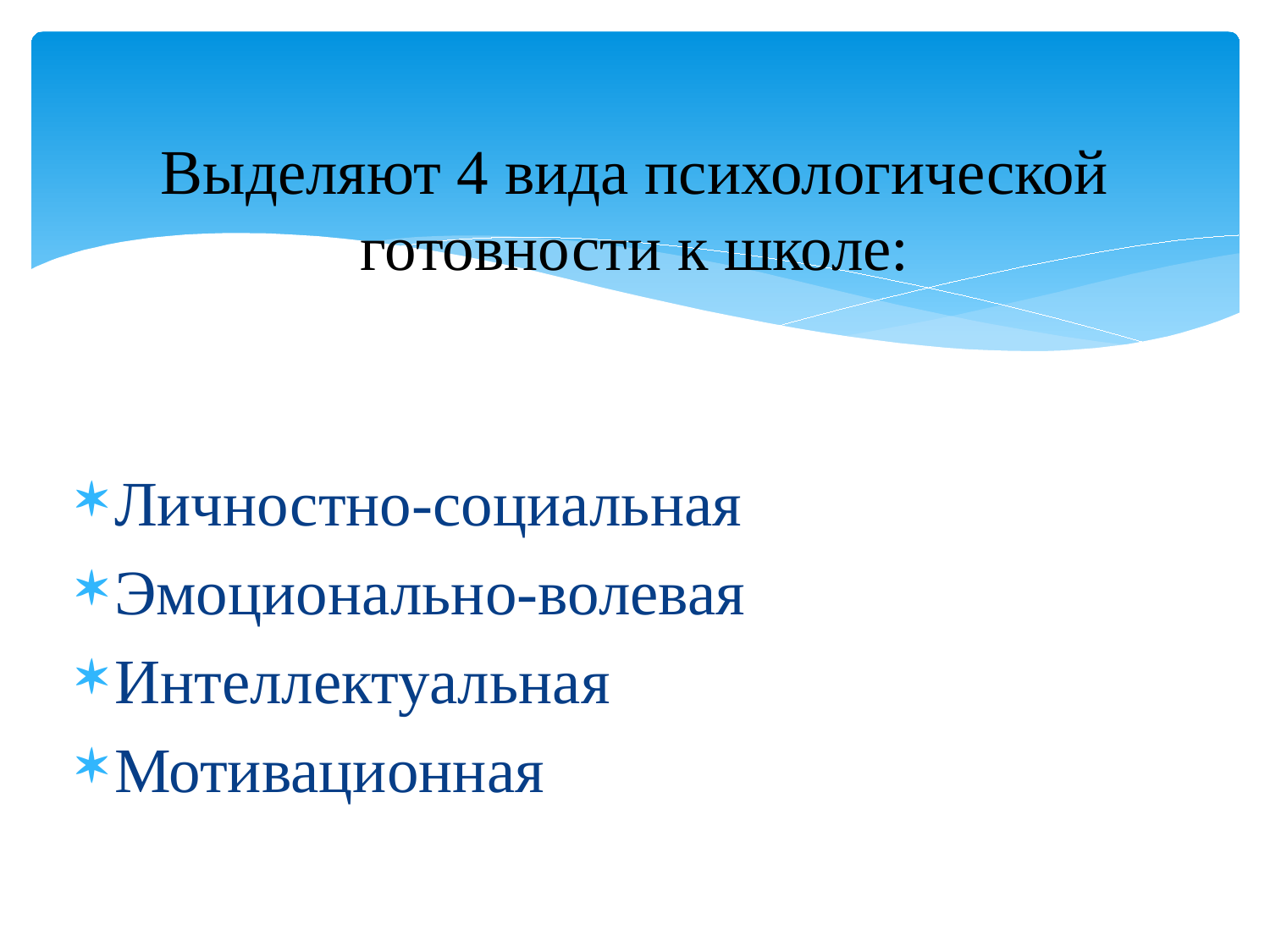

# Выделяют 4 вида психологической готовности к школе:
Личностно-социальная
Эмоционально-волевая
Интеллектуальная
Мотивационная